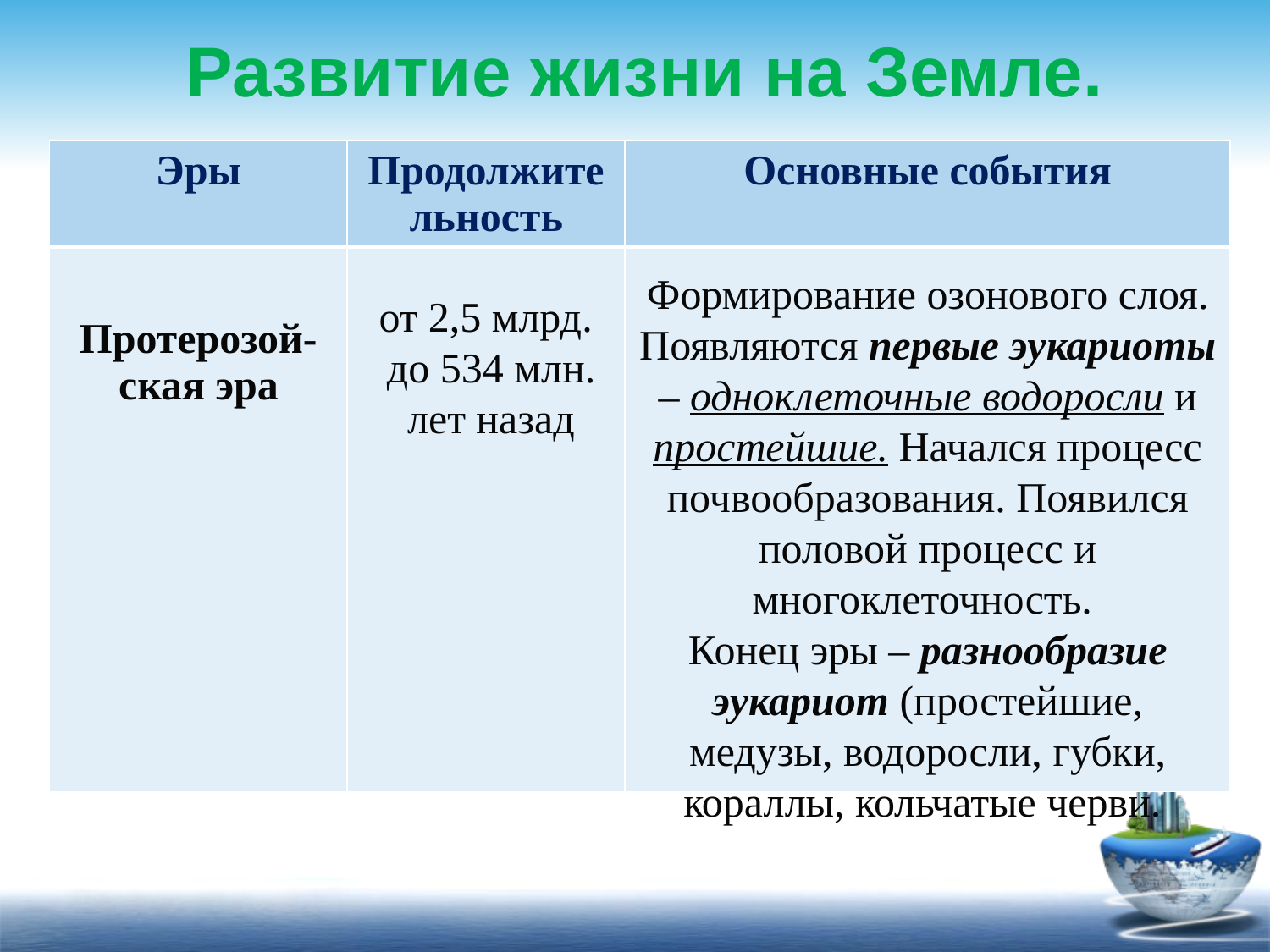

Развитие жизни на Земле.
| Эры | Продолжительность | Основные события |
| --- | --- | --- |
| Протерозой-ская эра |  |  |
Формирование озонового слоя. Появляются первые эукариоты – одноклеточные водоросли и простейшие. Начался процесс почвообразования. Появился половой процесс и многоклеточность.
Конец эры – разнообразие эукариот (простейшие, медузы, водоросли, губки, кораллы, кольчатые черви.
от 2,5 млрд.  до 534 млн. лет назад